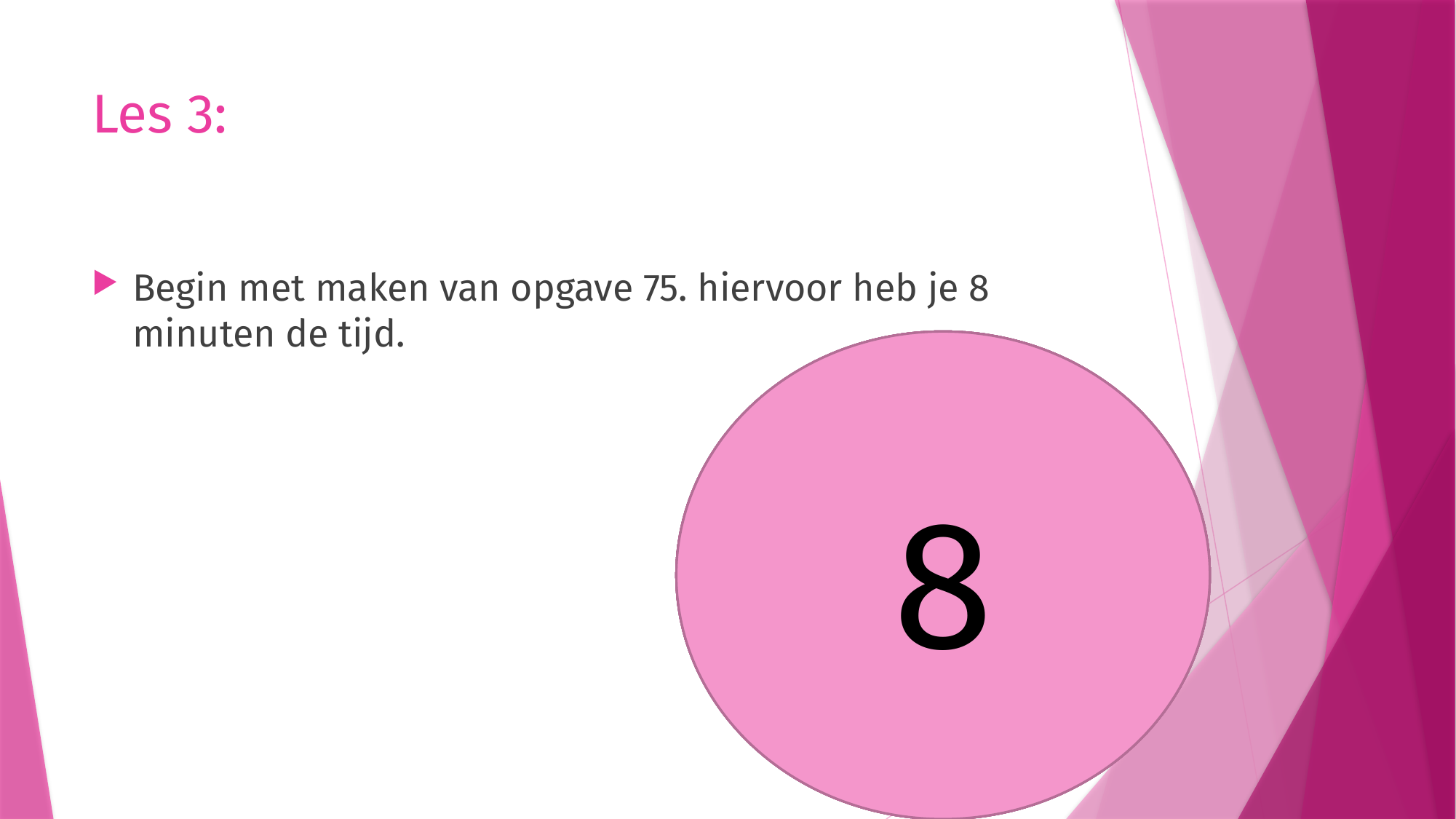

# Les 3:
Begin met maken van opgave 75. hiervoor heb je 8 minuten de tijd.
8
5
6
7
4
3
1
2